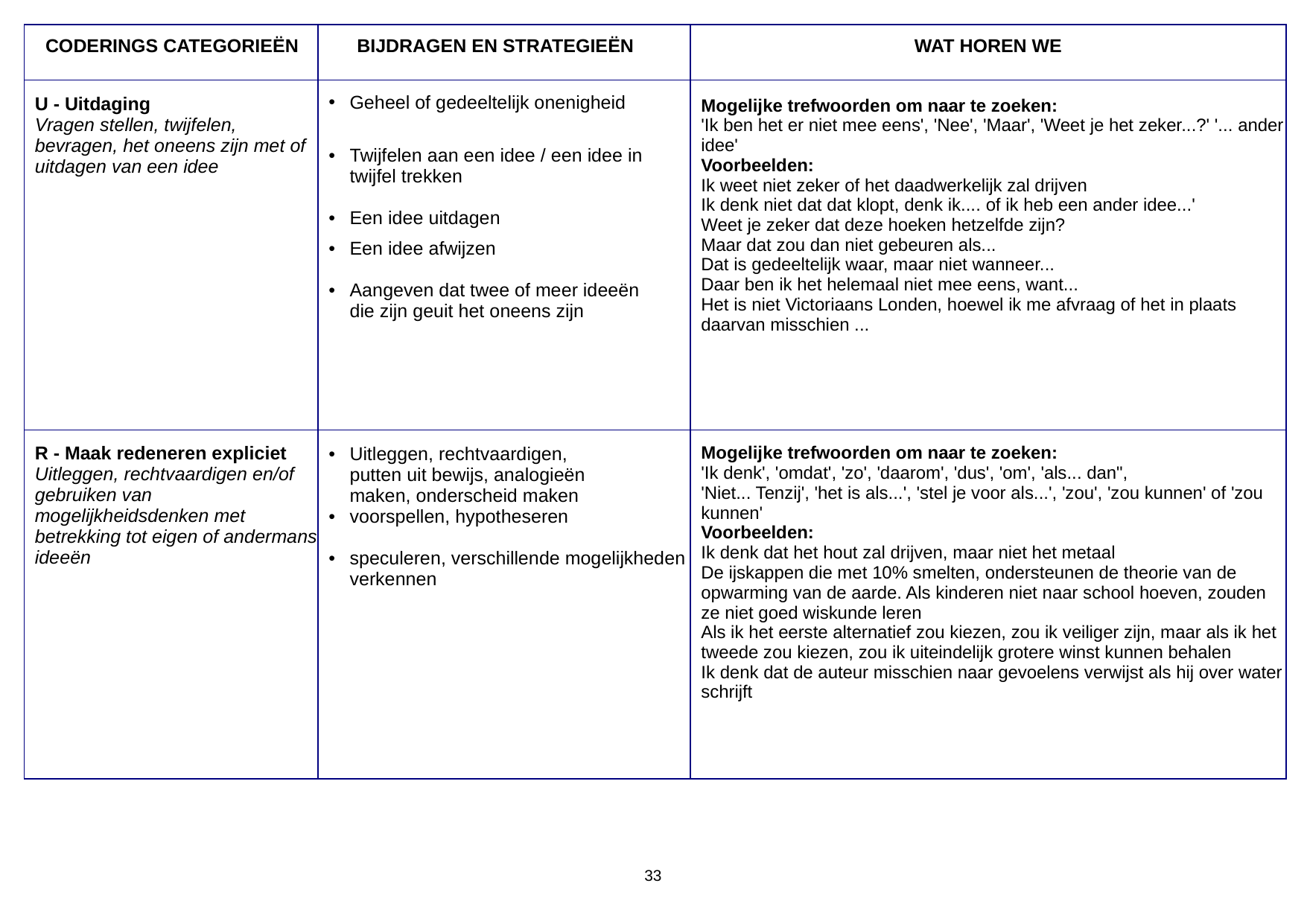

| CODERINGS CATEGORIEËN | BIJDRAGEN EN STRATEGIEËN | WAT HOREN WE |
| --- | --- | --- |
| U - Uitdaging Vragen stellen, twijfelen, bevragen, het oneens zijn met of uitdagen van een idee | Geheel of gedeeltelijk onenigheid Twijfelen aan een idee / een idee in twijfel trekken Een idee uitdagen Een idee afwijzen Aangeven dat twee of meer ideeën die zijn geuit het oneens zijn | Mogelijke trefwoorden om naar te zoeken: 'Ik ben het er niet mee eens', 'Nee', 'Maar', 'Weet je het zeker...?' '... ander idee' Voorbeelden: Ik weet niet zeker of het daadwerkelijk zal drijven Ik denk niet dat dat klopt, denk ik.... of ik heb een ander idee...' Weet je zeker dat deze hoeken hetzelfde zijn? Maar dat zou dan niet gebeuren als... Dat is gedeeltelijk waar, maar niet wanneer... Daar ben ik het helemaal niet mee eens, want... Het is niet Victoriaans Londen, hoewel ik me afvraag of het in plaats daarvan misschien ... |
| R - Maak redeneren expliciet Uitleggen, rechtvaardigen en/of gebruiken van mogelijkheidsdenken met betrekking tot eigen of andermans ideeën | Uitleggen, rechtvaardigen, putten uit bewijs, analogieën maken, onderscheid maken voorspellen, hypotheseren speculeren, verschillende mogelijkheden verkennen | Mogelijke trefwoorden om naar te zoeken: 'Ik denk', 'omdat', 'zo', 'daarom', 'dus', 'om', 'als... dan", 'Niet... Tenzij', 'het is als...', 'stel je voor als...', 'zou', 'zou kunnen' of 'zou kunnen' Voorbeelden: Ik denk dat het hout zal drijven, maar niet het metaal De ijskappen die met 10% smelten, ondersteunen de theorie van de opwarming van de aarde. Als kinderen niet naar school hoeven, zouden ze niet goed wiskunde leren Als ik het eerste alternatief zou kiezen, zou ik veiliger zijn, maar als ik het tweede zou kiezen, zou ik uiteindelijk grotere winst kunnen behalen Ik denk dat de auteur misschien naar gevoelens verwijst als hij over water schrijft |
33